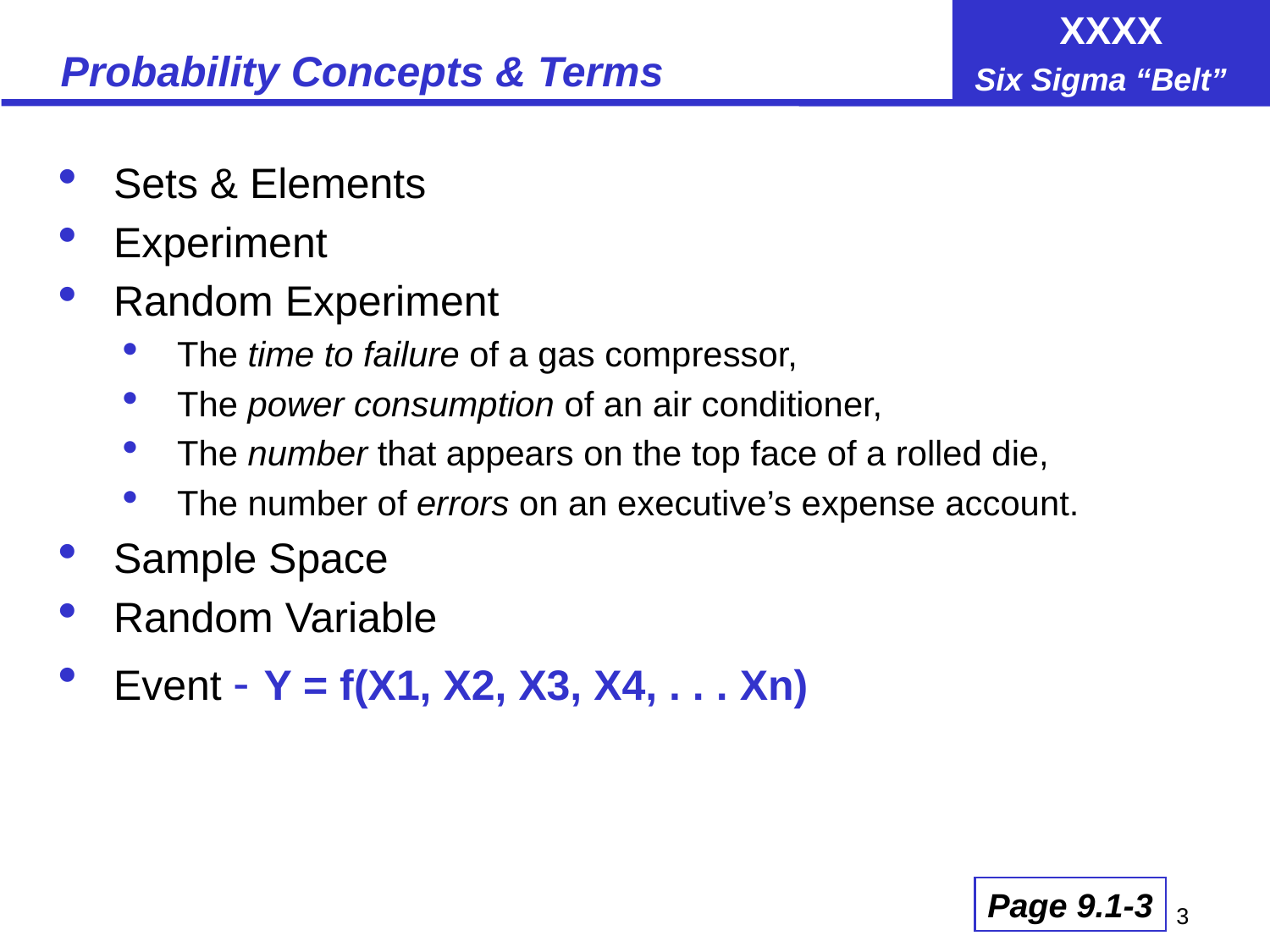

# Probability Concepts & Terms
Sets & Elements
Experiment
Random Experiment
The time to failure of a gas compressor,
The power consumption of an air conditioner,
The number that appears on the top face of a rolled die,
The number of errors on an executive’s expense account.
Sample Space
Random Variable
Event - Y = f(X1, X2, X3, X4, . . . Xn)
Page 9.1-3